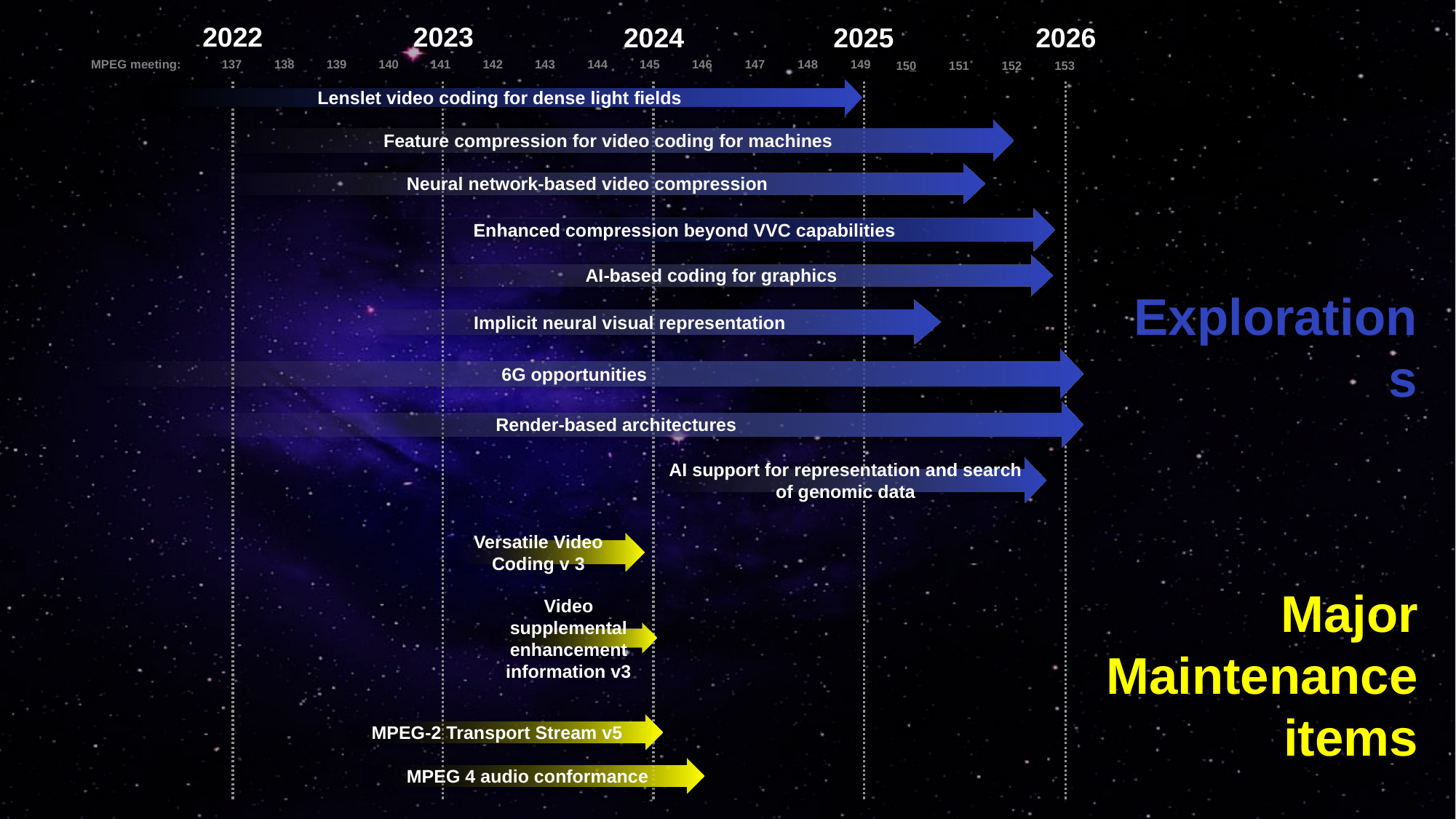

2022
2023
2024
2025
2026
MPEG meeting:
137
138
139
140
141
142
143
144
145
146
147
148
149
150
151
152
153
Lenslet video coding for dense light fields
Feature compression for video coding for machines
Neural network-based video compression
Enhanced compression beyond VVC capabilities
Explorations
Implicit neural visual representation
Major Maintenance items
AI-based coding for graphics
6G opportunities
Render-based architectures
AI support for representation and search of genomic data
Versatile Video Coding v 3
Video supplemental enhancement information v3
MPEG-2 Transport Stream v5
MPEG 4 audio conformance